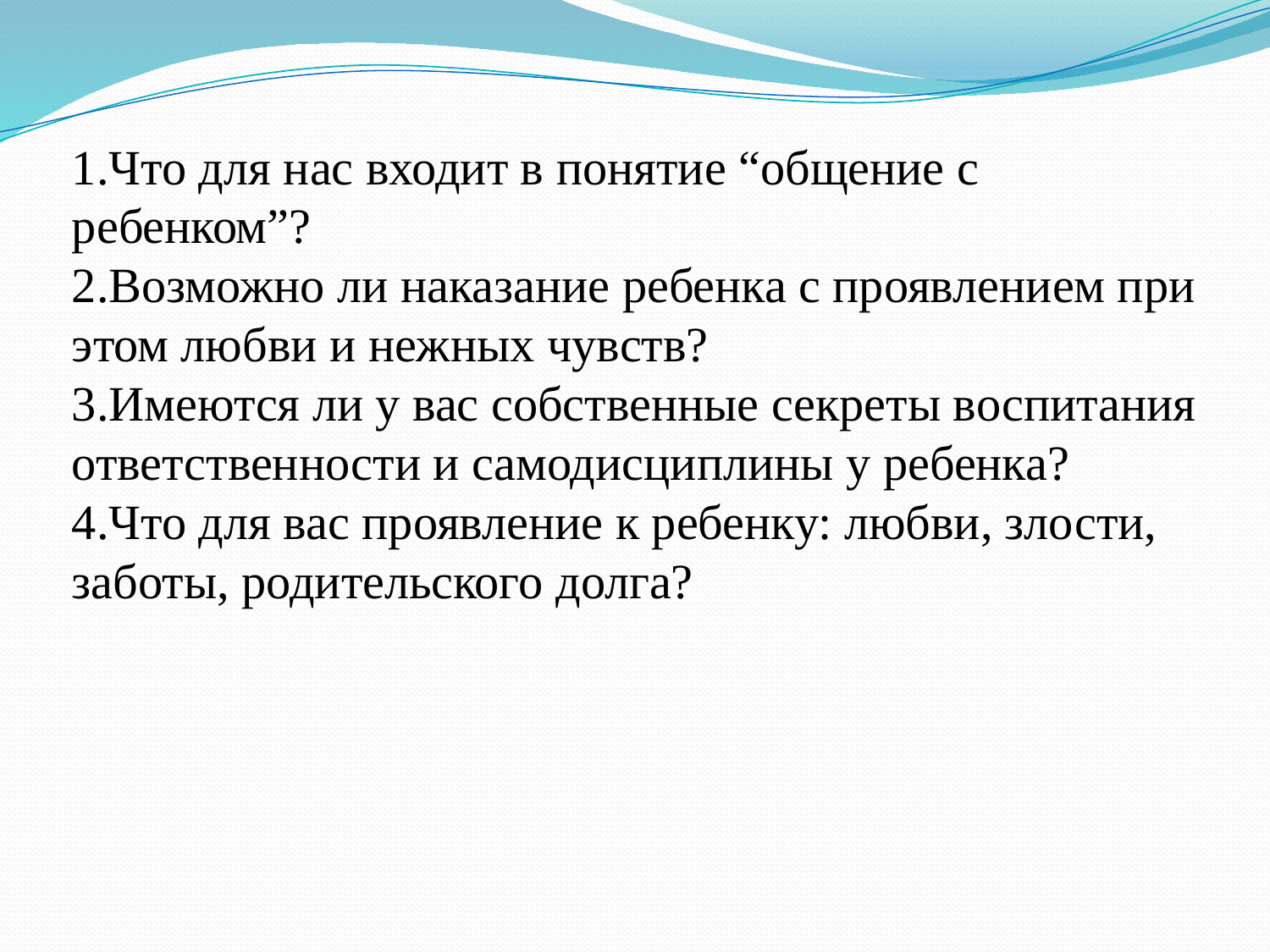

Что для нас входит в понятие “общение с ребенком”?
Возможно ли наказание ребенка с проявлением при этом любви и нежных чувств?
Имеются ли у вас собственные секреты воспитания ответственности и самодисциплины у ребенка?
Что для вас проявление к ребенку: любви, злости, заботы, родительского долга?